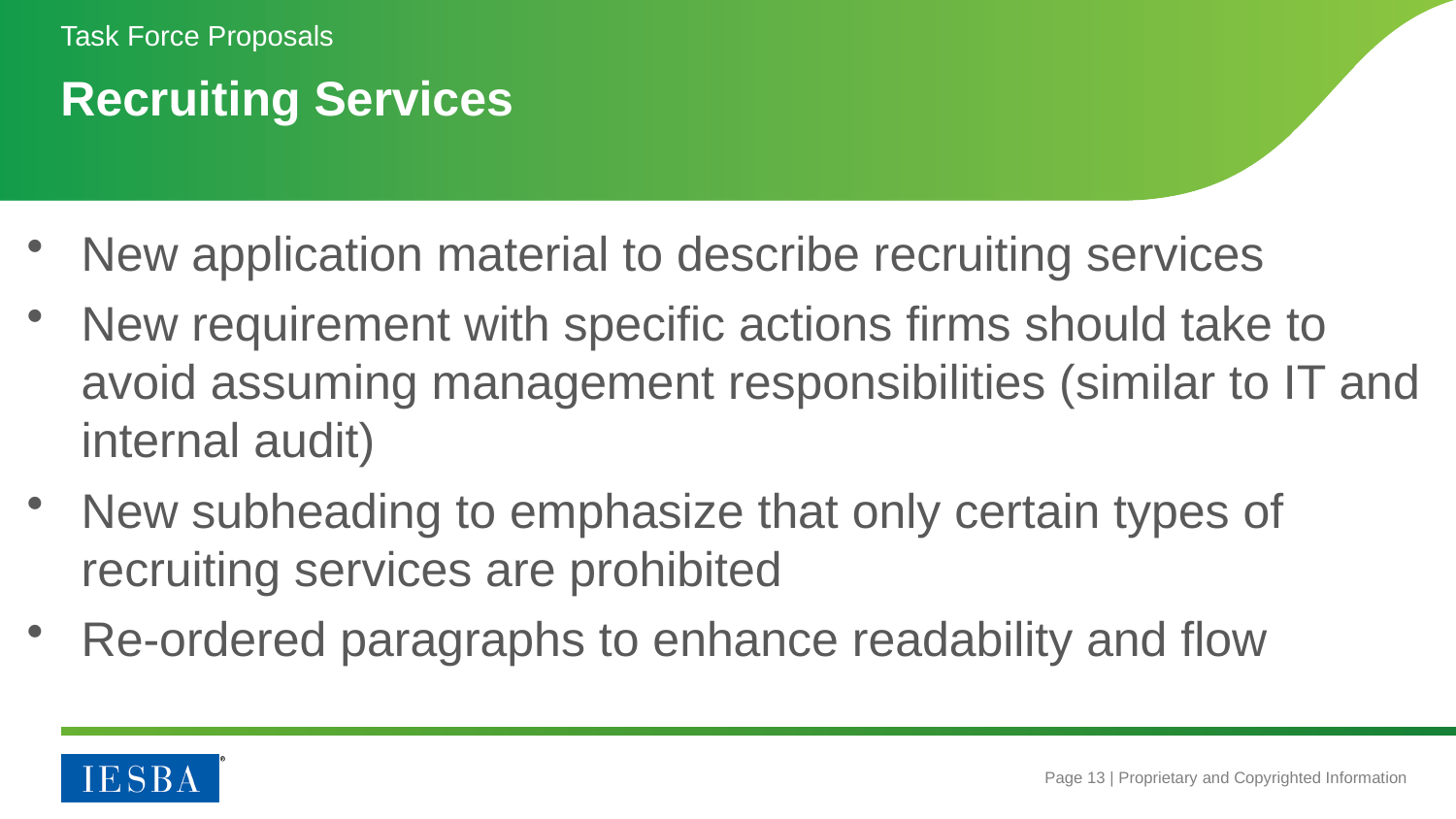

Task Force Proposals

# Recruiting Services
New application material to describe recruiting services
New requirement with specific actions firms should take to avoid assuming management responsibilities (similar to IT and internal audit)
New subheading to emphasize that only certain types of recruiting services are prohibited
Re-ordered paragraphs to enhance readability and flow